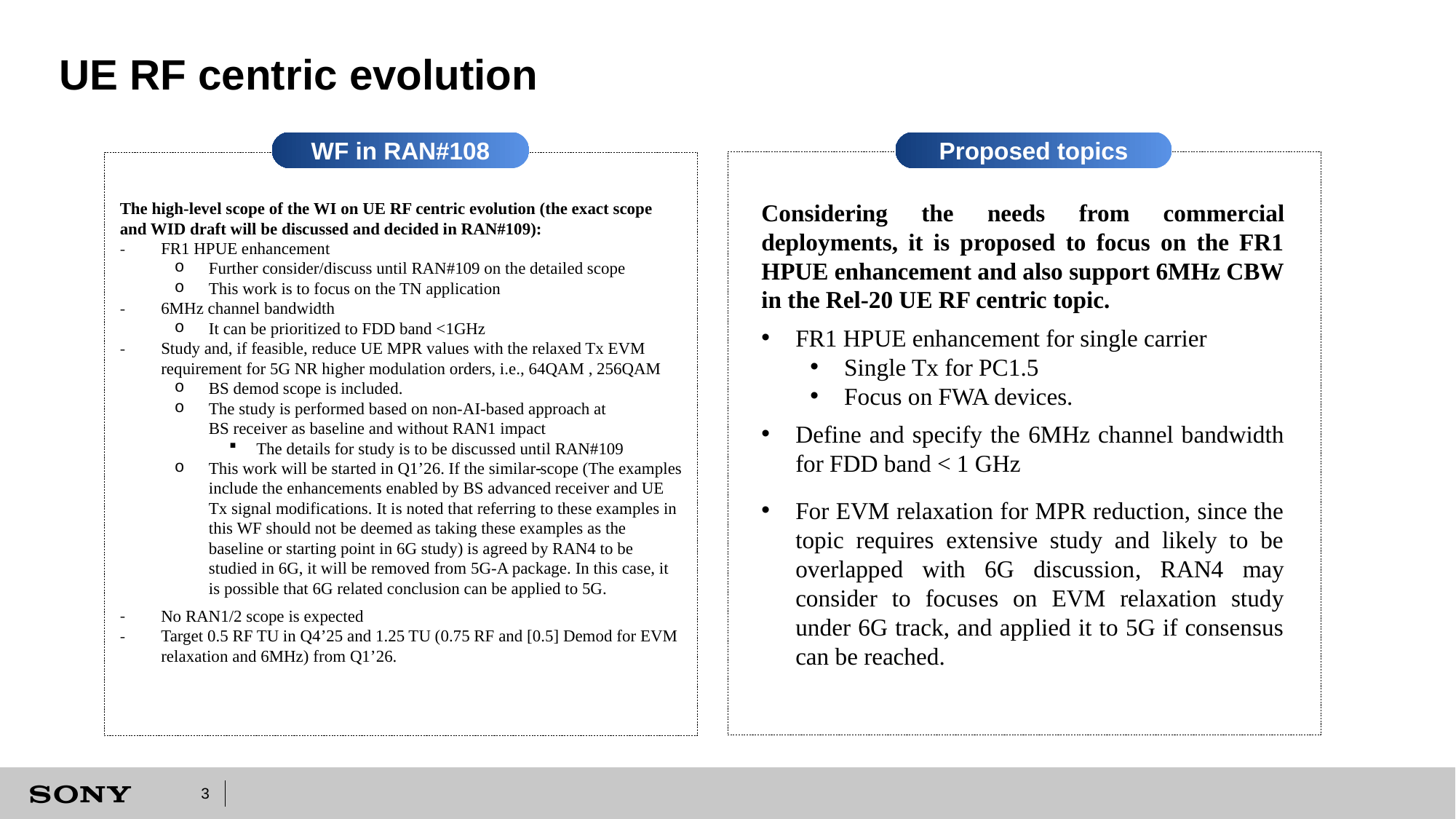

# UE RF centric evolution
WF in RAN#108
Proposed topics

Considering the needs from commercial deployments, it is proposed to focus on the FR1 HPUE enhancement and also support 6MHz CBW in the Rel-20 UE RF centric topic.
FR1 HPUE enhancement for single carrier
Single Tx for PC1.5
Focus on FWA devices.
Define and specify the 6MHz channel bandwidth for FDD band < 1 GHz
For EVM relaxation for MPR reduction, since the topic requires extensive study and likely to be overlapped with 6G discussion, RAN4 may consider to focuses on EVM relaxation study under 6G track, and applied it to 5G if consensus can be reached.

The high-level scope of the WI on UE RF centric evolution (the exact scope and WID draft will be discussed and decided in RAN#109):
FR1 HPUE enhancement
Further consider/discuss until RAN#109 on the detailed scope
This work is to focus on the TN application
6MHz channel bandwidth
It can be prioritized to FDD band <1GHz
Study and, if feasible, reduce UE MPR values with the relaxed Tx EVM requirement for 5G NR higher modulation orders, i.e., 64QAM , 256QAM
BS demod scope is included.
The study is performed based on non-AI-based approach at BS receiver as baseline and without RAN1 impact
The details for study is to be discussed until RAN#109
This work will be started in Q1’26. If the similar scope (The examples include the enhancements enabled by BS advanced receiver and UE Tx signal modifications. It is noted that referring to these examples in this WF should not be deemed as taking these examples as the baseline or starting point in 6G study) is agreed by RAN4 to be studied in 6G, it will be removed from 5G-A package. In this case, it is possible that 6G related conclusion can be applied to 5G.
No RAN1/2 scope is expected
Target 0.5 RF TU in Q4’25 and 1.25 TU (0.75 RF and [0.5] Demod for EVM relaxation and 6MHz) from Q1’26.

3